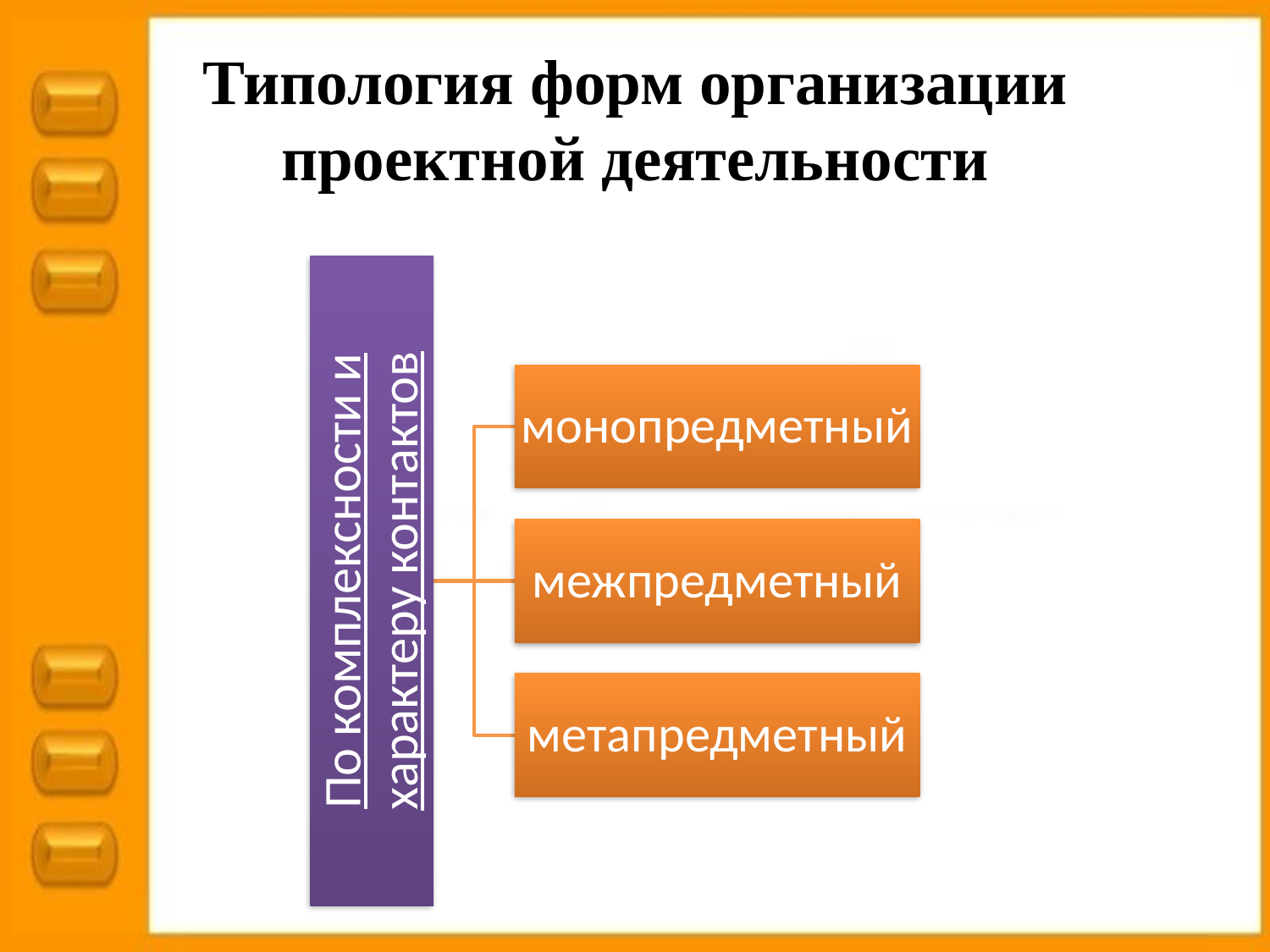

# Типология форм организации проектной деятельности

По комплексности и характеру контактов
монопредметный
межпредметный
метапредметный